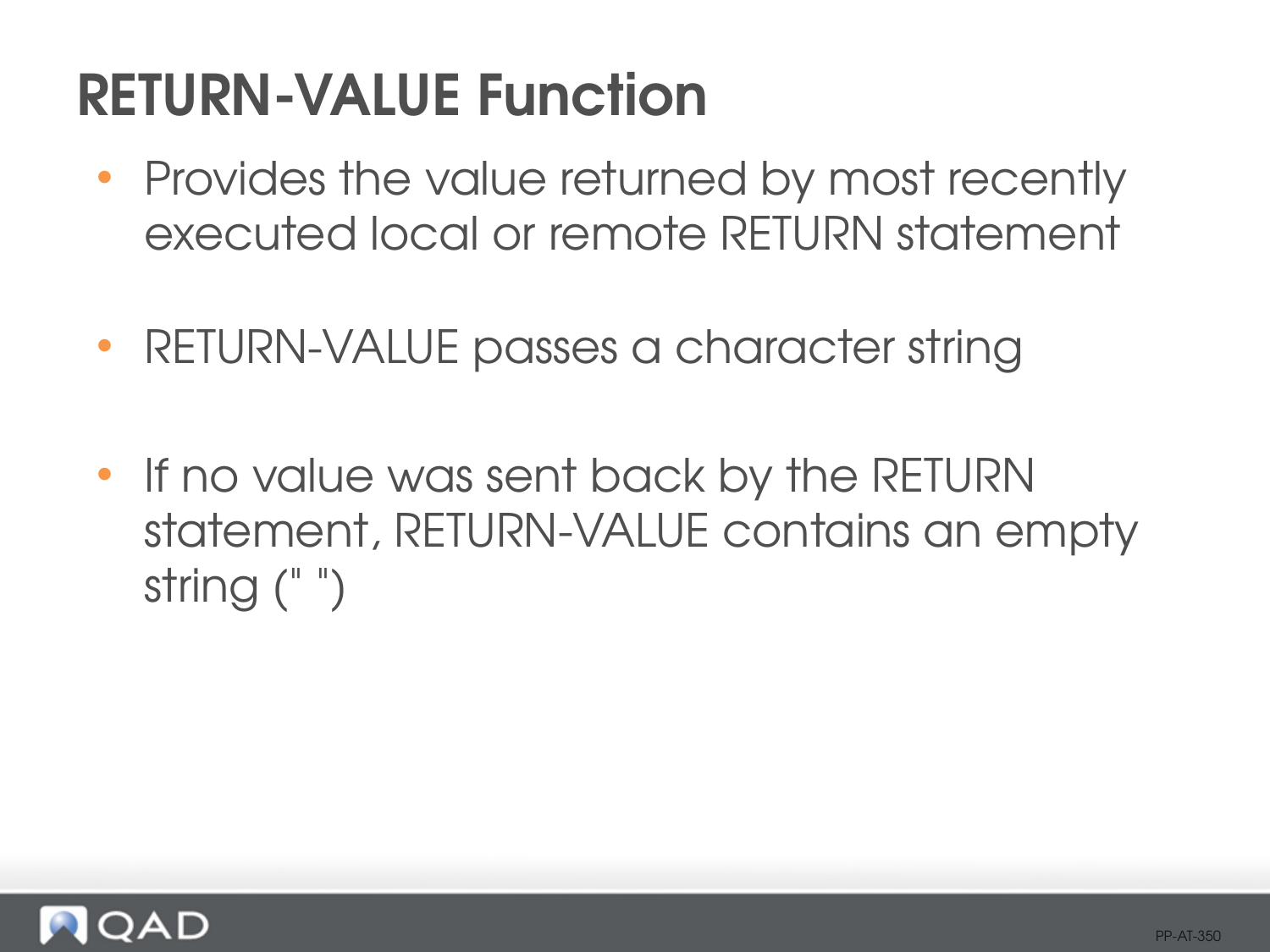

# RETURN-VALUE Function
Provides the value returned by most recently executed local or remote RETURN statement

RETURN-VALUE passes a character string

If no value was sent back by the RETURN statement, RETURN-VALUE contains an empty string (" ")
PP-AT-350